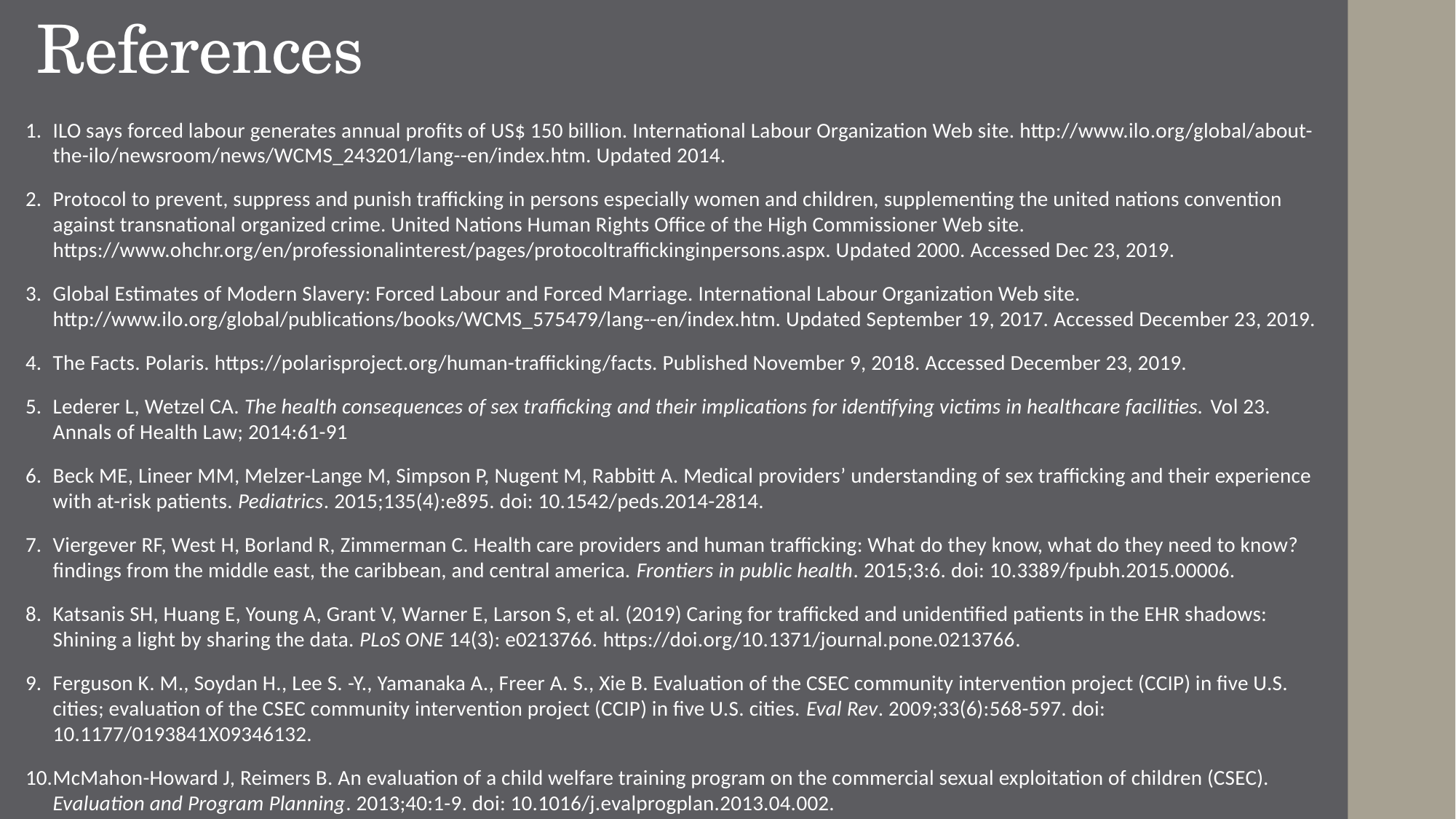

# References
ILO says forced labour generates annual profits of US$ 150 billion. International Labour Organization Web site. http://www.ilo.org/global/about-the-ilo/newsroom/news/WCMS_243201/lang--en/index.htm. Updated 2014.
Protocol to prevent, suppress and punish trafficking in persons especially women and children, supplementing the united nations convention against transnational organized crime. United Nations Human Rights Office of the High Commissioner Web site. https://www.ohchr.org/en/professionalinterest/pages/protocoltraffickinginpersons.aspx. Updated 2000. Accessed Dec 23, 2019.
Global Estimates of Modern Slavery: Forced Labour and Forced Marriage. International Labour Organization Web site. http://www.ilo.org/global/publications/books/WCMS_575479/lang--en/index.htm. Updated September 19, 2017. Accessed December 23, 2019.
The Facts. Polaris. https://polarisproject.org/human-trafficking/facts. Published November 9, 2018. Accessed December 23, 2019.
Lederer L, Wetzel CA. The health consequences of sex trafficking and their implications for identifying victims in healthcare facilities. Vol 23. Annals of Health Law; 2014:61-91
Beck ME, Lineer MM, Melzer-Lange M, Simpson P, Nugent M, Rabbitt A. Medical providers’ understanding of sex trafficking and their experience with at-risk patients. Pediatrics. 2015;135(4):e895. doi: 10.1542/peds.2014-2814.
Viergever RF, West H, Borland R, Zimmerman C. Health care providers and human trafficking: What do they know, what do they need to know? findings from the middle east, the caribbean, and central america. Frontiers in public health. 2015;3:6. doi: 10.3389/fpubh.2015.00006.
Katsanis SH, Huang E, Young A, Grant V, Warner E, Larson S, et al. (2019) Caring for trafficked and unidentified patients in the EHR shadows: Shining a light by sharing the data. PLoS ONE 14(3): e0213766. https://doi.org/10.1371/journal.pone.0213766.
Ferguson K. M., Soydan H., Lee S. -Y., Yamanaka A., Freer A. S., Xie B. Evaluation of the CSEC community intervention project (CCIP) in five U.S. cities; evaluation of the CSEC community intervention project (CCIP) in five U.S. cities. Eval Rev. 2009;33(6):568-597. doi: 10.1177/0193841X09346132.
McMahon-Howard J, Reimers B. An evaluation of a child welfare training program on the commercial sexual exploitation of children (CSEC). Evaluation and Program Planning. 2013;40:1-9. doi: 10.1016/j.evalprogplan.2013.04.002.